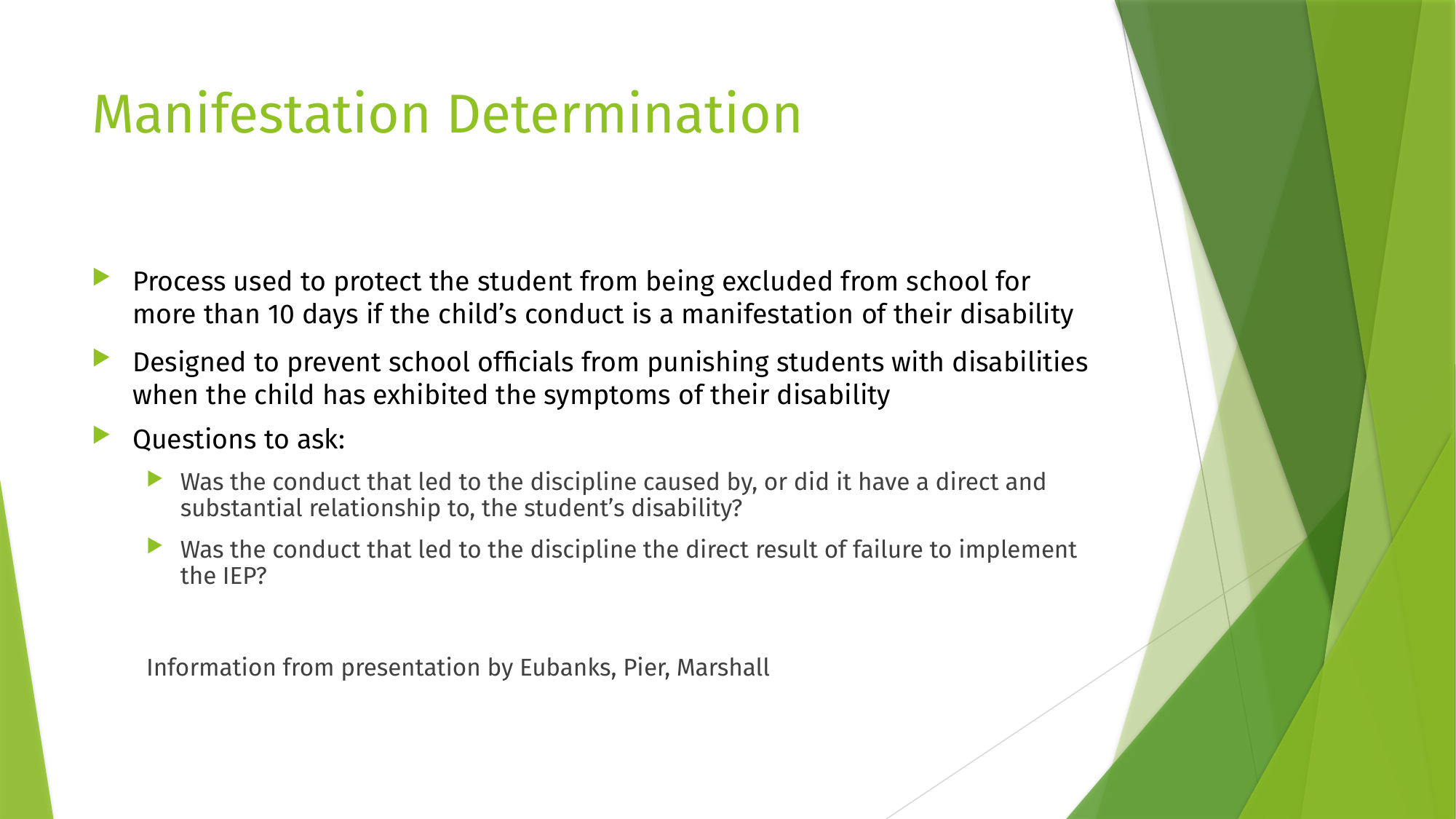

# Manifestation Determination
Process used to protect the student from being excluded from school for more than 10 days if the child’s conduct is a manifestation of their disability
Designed to prevent school officials from punishing students with disabilities when the child has exhibited the symptoms of their disability
Questions to ask:
Was the conduct that led to the discipline caused by, or did it have a direct and substantial relationship to, the student’s disability?
Was the conduct that led to the discipline the direct result of failure to implement the IEP?

Information from presentation by Eubanks, Pier, Marshall